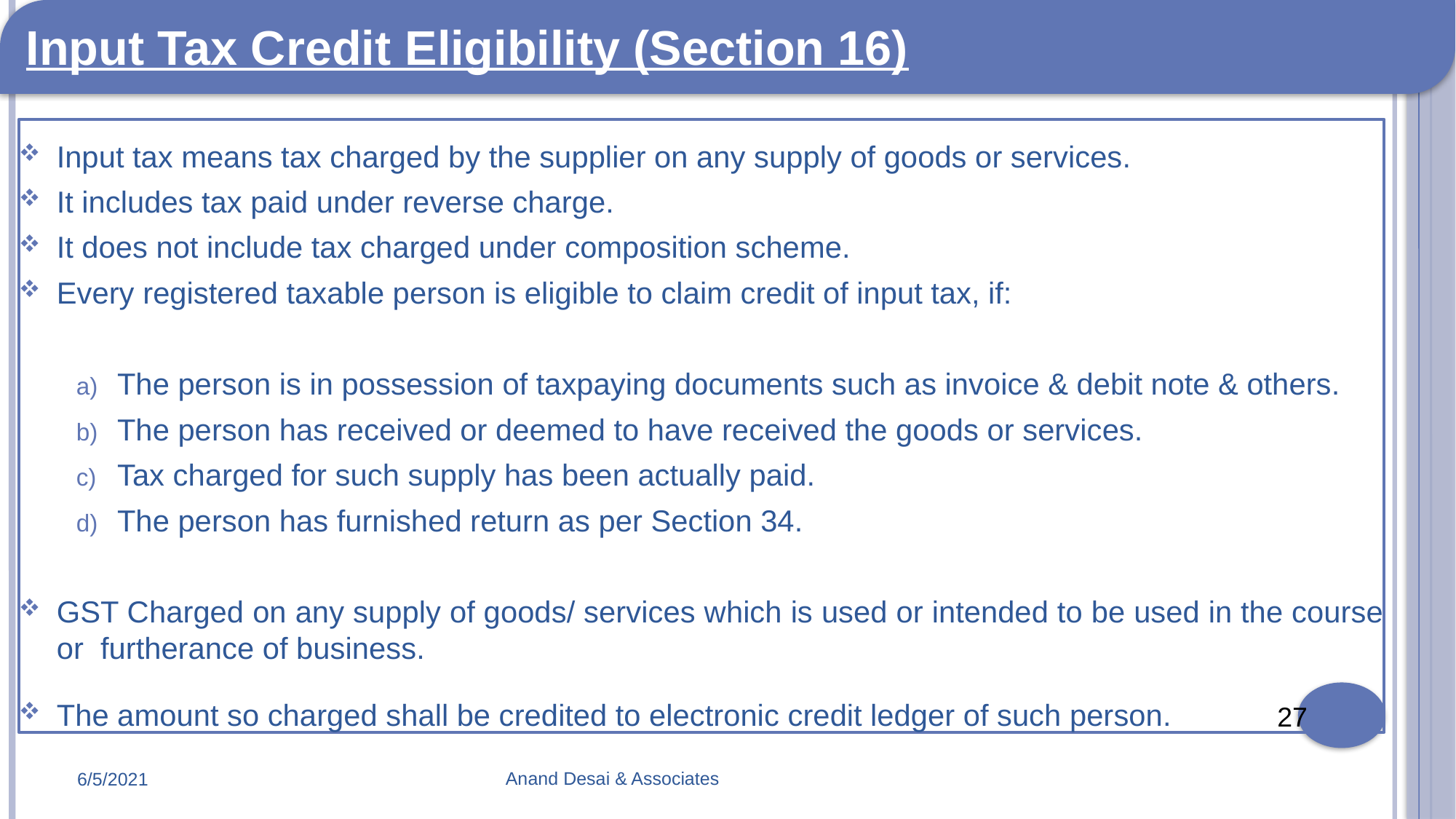

Input Tax Credit Eligibility (Section 16)
Input tax means tax charged by the supplier on any supply of goods or services.
It includes tax paid under reverse charge.
It does not include tax charged under composition scheme.
Every registered taxable person is eligible to claim credit of input tax, if:

The person is in possession of taxpaying documents such as invoice & debit note & others.
The person has received or deemed to have received the goods or services.
Tax charged for such supply has been actually paid.
The person has furnished return as per Section 34.

GST Charged on any supply of goods/ services which is used or intended to be used in the course or  furtherance of business.

The amount so charged shall be credited to electronic credit ledger of such person.
27
Anand Desai & Associates
6/5/2021